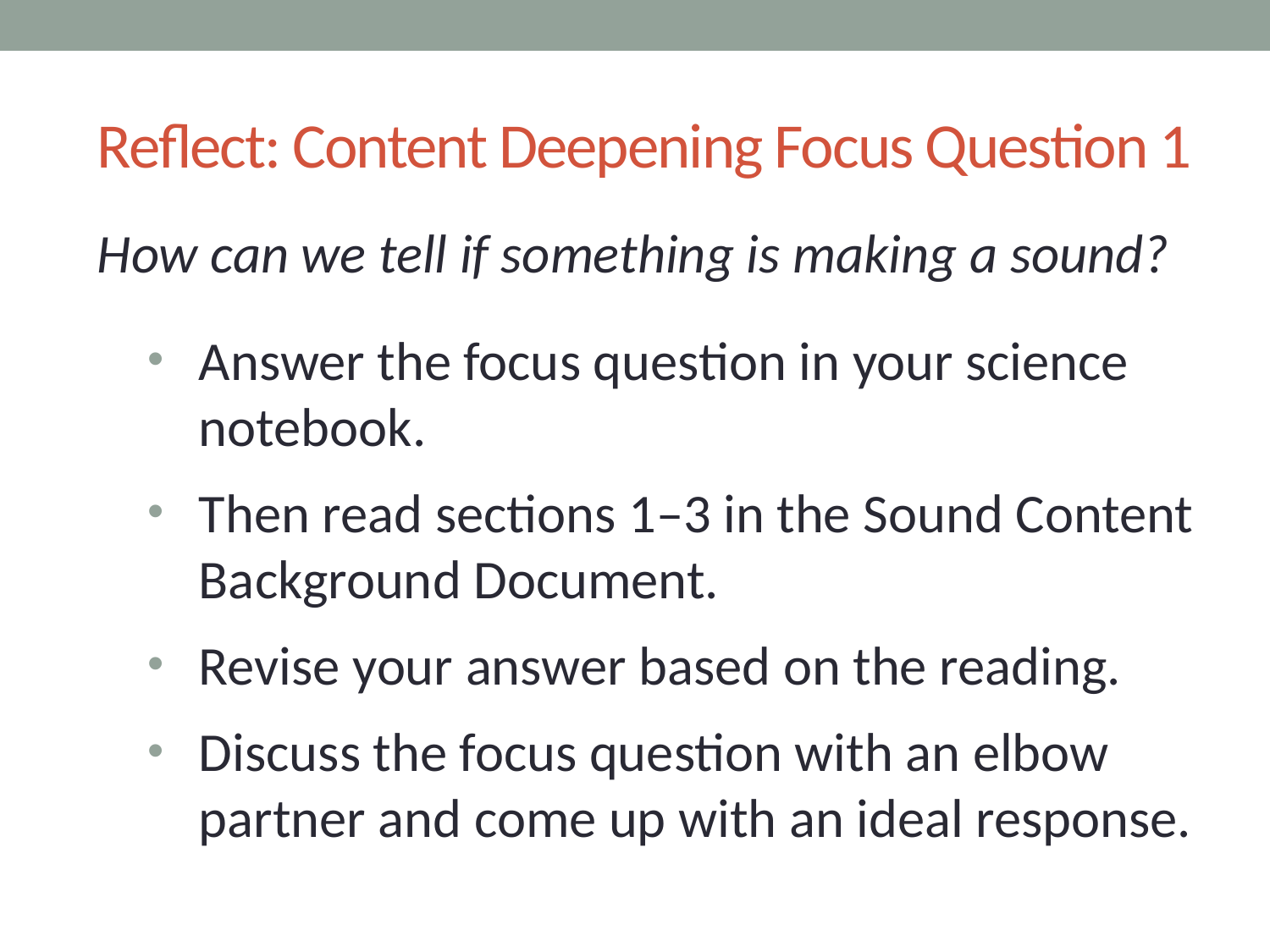

# Reflect: Content Deepening Focus Question 1
How can we tell if something is making a sound?
Answer the focus question in your science notebook.
Then read sections 1–3 in the Sound Content Background Document.
Revise your answer based on the reading.
Discuss the focus question with an elbow partner and come up with an ideal response.